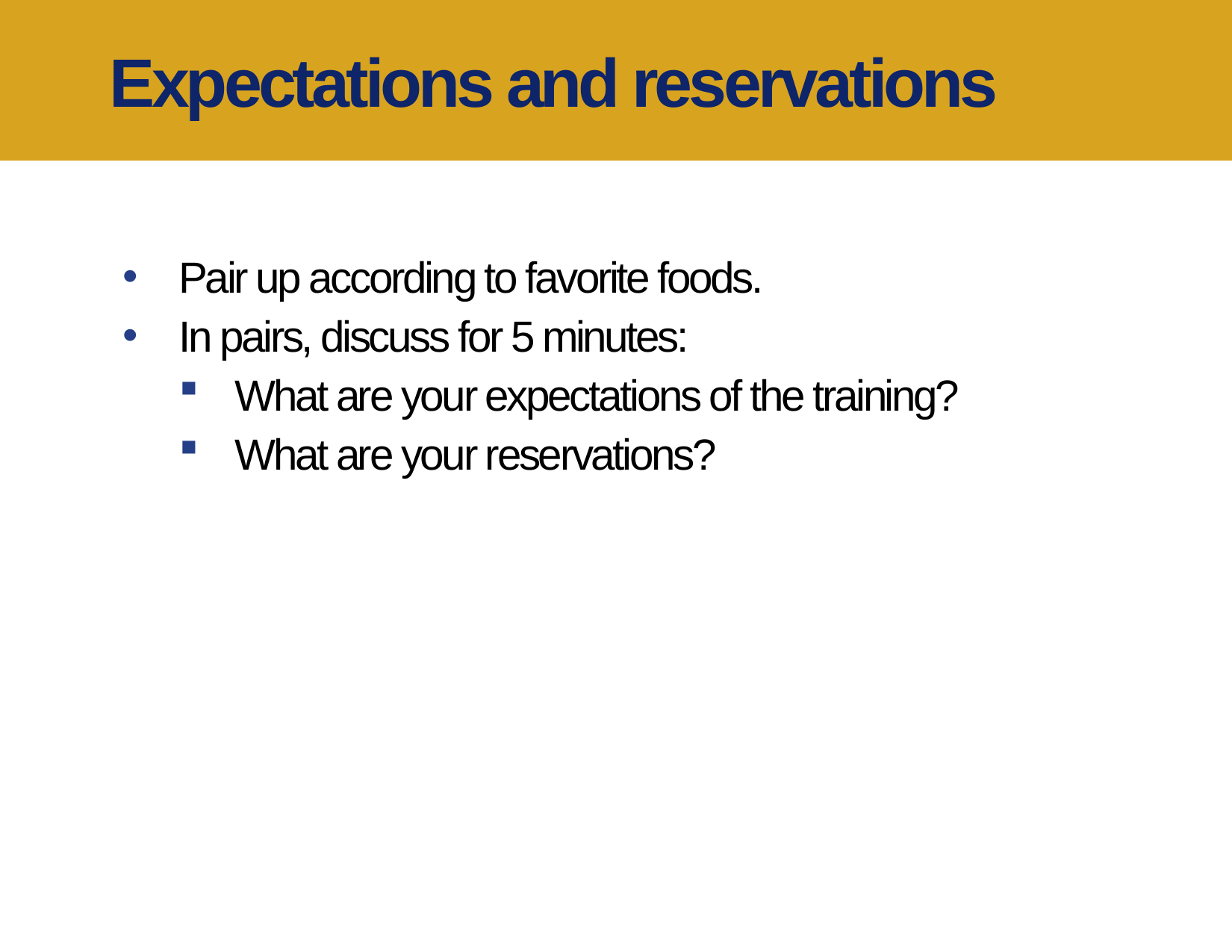

Expectations and reservations
Pair up according to favorite foods.
In pairs, discuss for 5 minutes:
What are your expectations of the training?
What are your reservations?